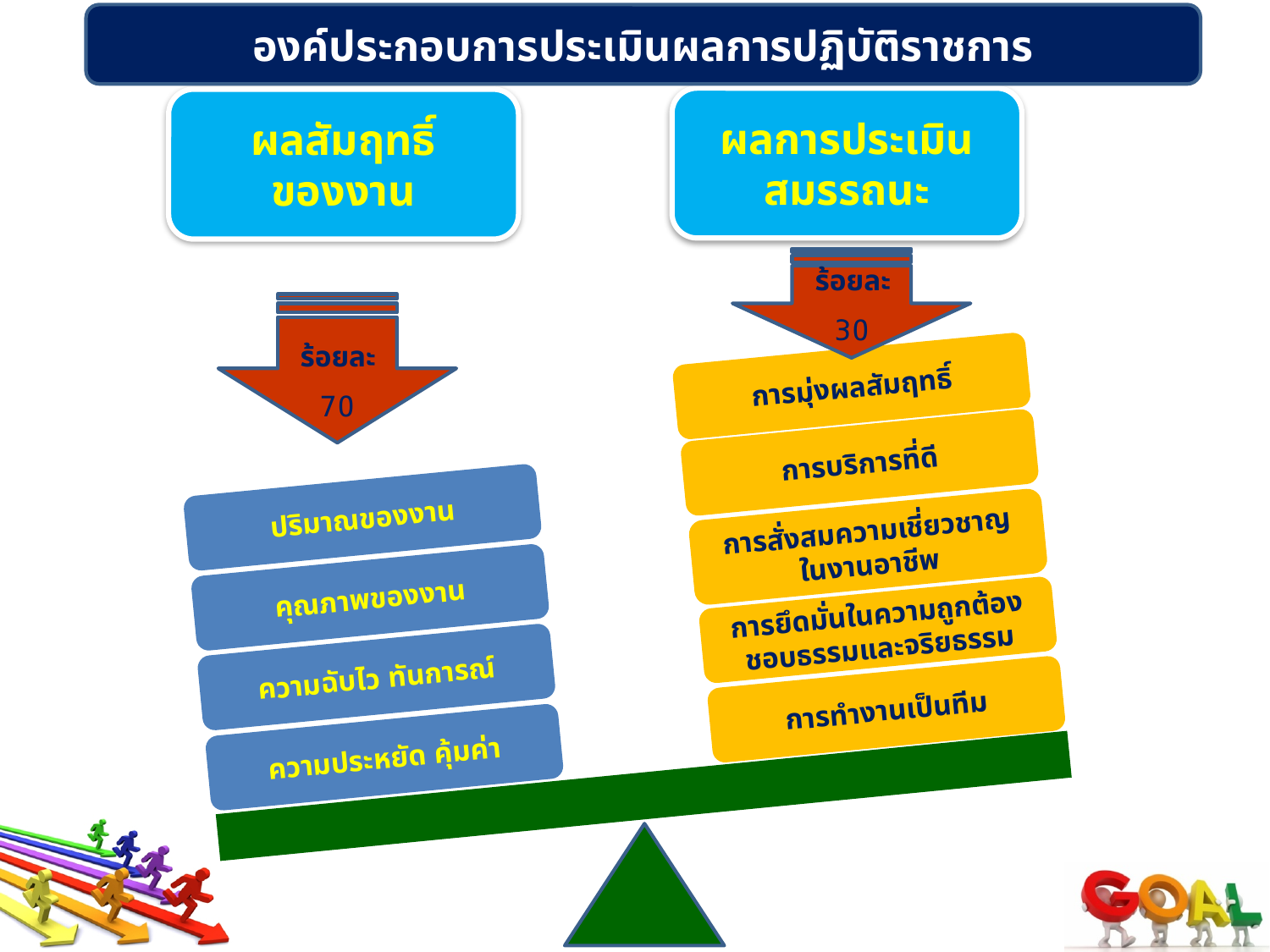

องค์ประกอบการประเมินผลการปฏิบัติราชการ
ผลการประเมินสมรรถนะ
ผลสัมฤทธิ์
ของงาน

ร้อยละ
30

ร้อยละ
70
การมุ่งผลสัมฤทธิ์
การบริการที่ดี
ปริมาณของงาน
การสั่งสมความเชี่ยวชาญ
ในงานอาชีพ
คุณภาพของงาน
การยึดมั่นในความถูกต้อง
ชอบธรรมและจริยธรรม
ความฉับไว ทันการณ์
การทำงานเป็นทีม
ความประหยัด คุ้มค่า